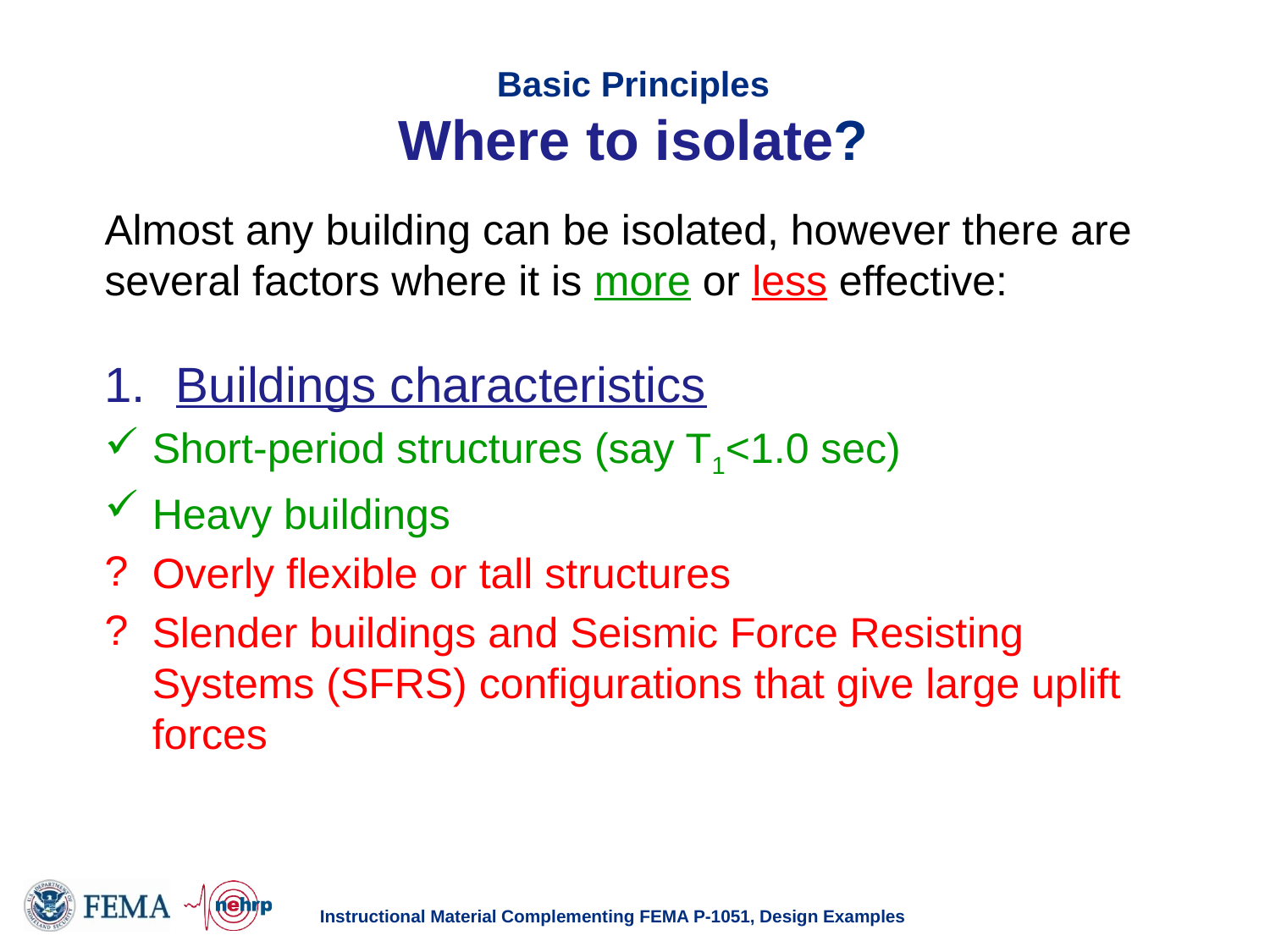

# Basic Principles Where to isolate?
Almost any building can be isolated, however there are several factors where it is more or less effective:

Buildings characteristics
Short-period structures (say T1<1.0 sec)
Heavy buildings
Overly flexible or tall structures
Slender buildings and Seismic Force Resisting Systems (SFRS) configurations that give large uplift forces

Instructional Material Complementing FEMA P-1051, Design Examples